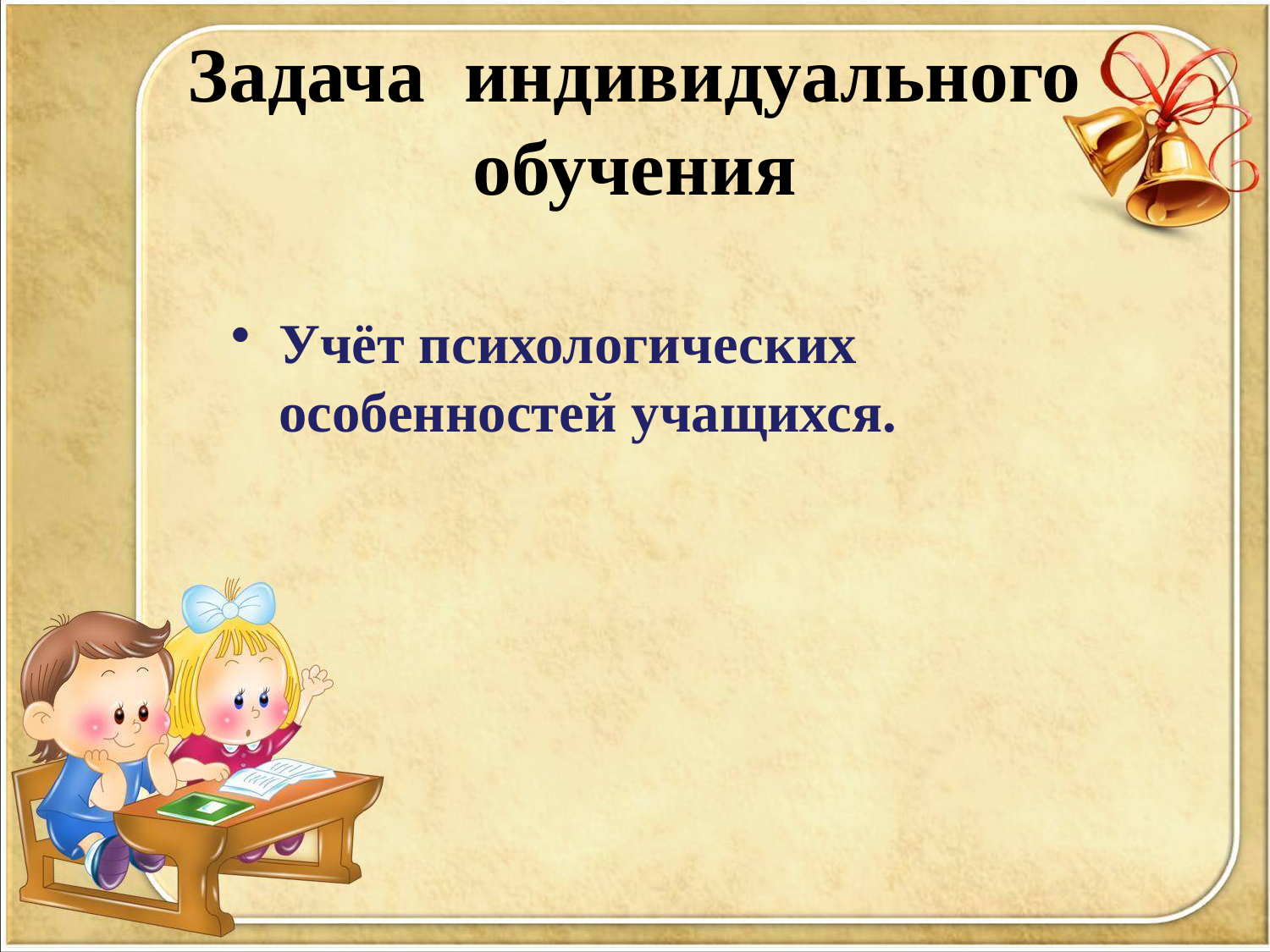

# Задача  индивидуального обучения

Учёт психологических особенностей учащихся.